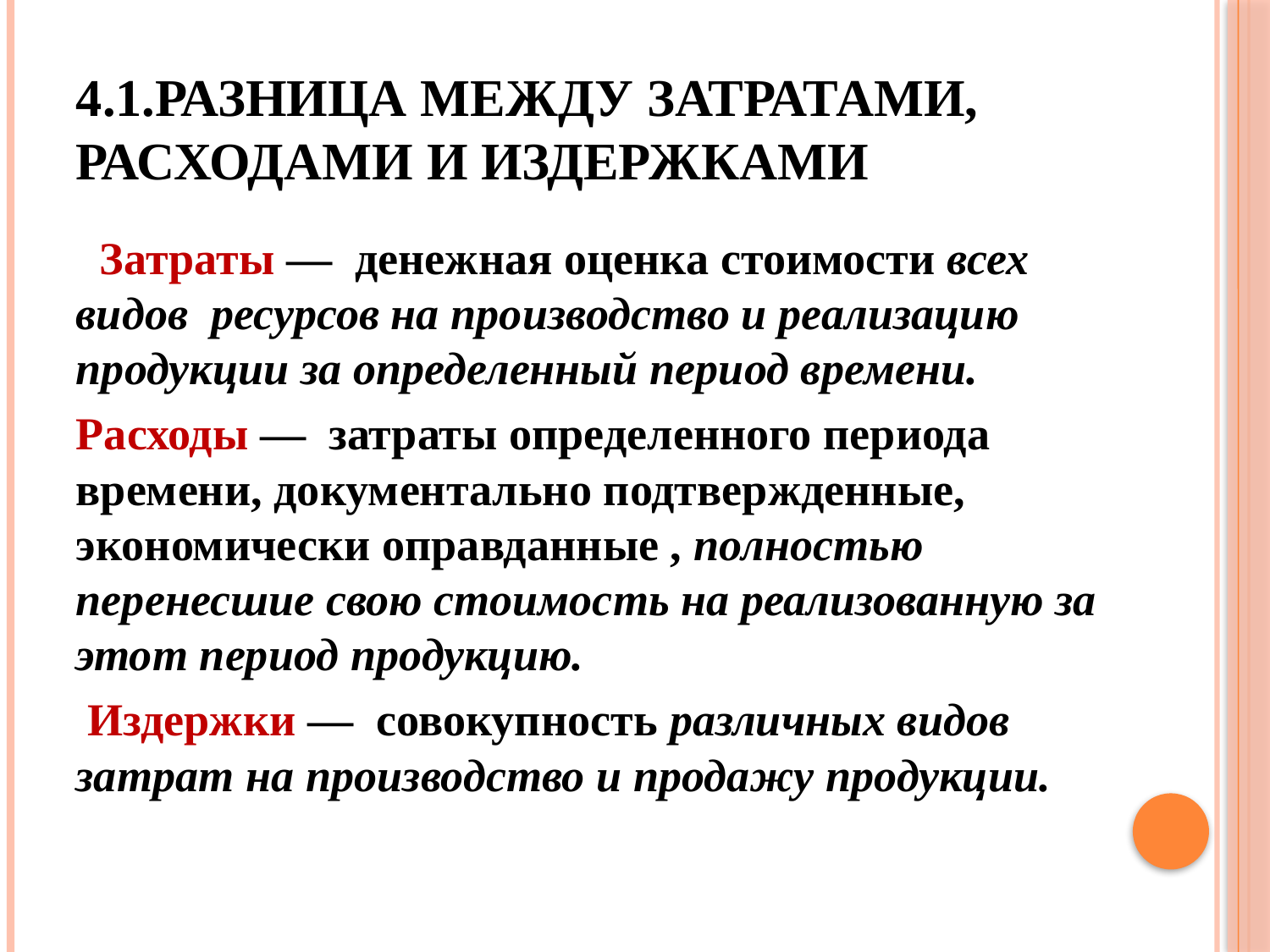

# 4.1.Разница между затратами, расходами и издержками
  Затраты —  денежная оценка стоимости всех видов  ресурсов на производство и реализацию продукции за определенный период времени.
Расходы —  затраты определенного периода времени, документально подтвержденные, экономически оправданные , полностью перенесшие свою стоимость на реализованную за этот период продукцию.
 Издержки —  совокупность различных видов затрат на производство и продажу продукции.